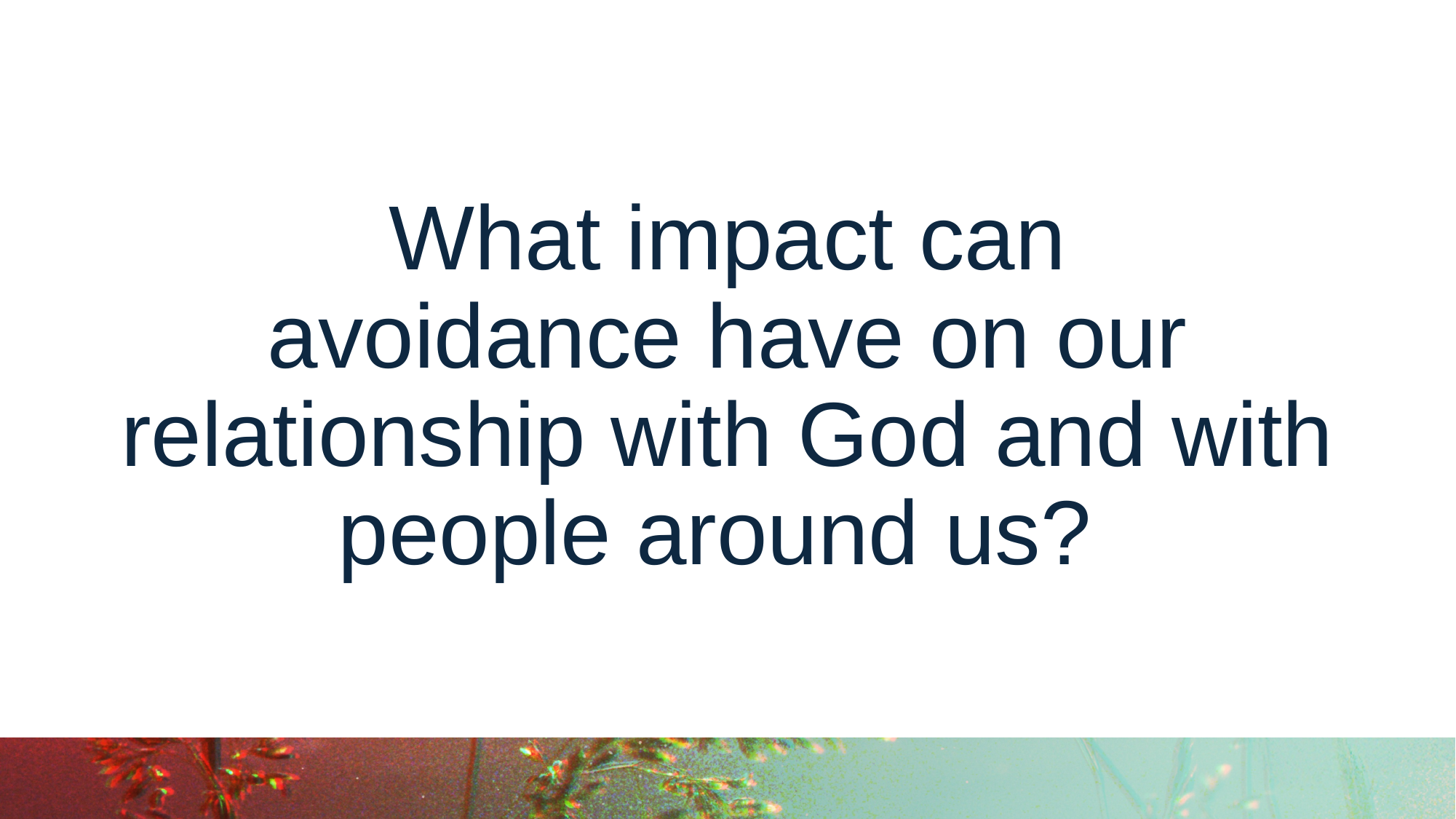

What impact can avoidance have on our relationship with God and with people around us?